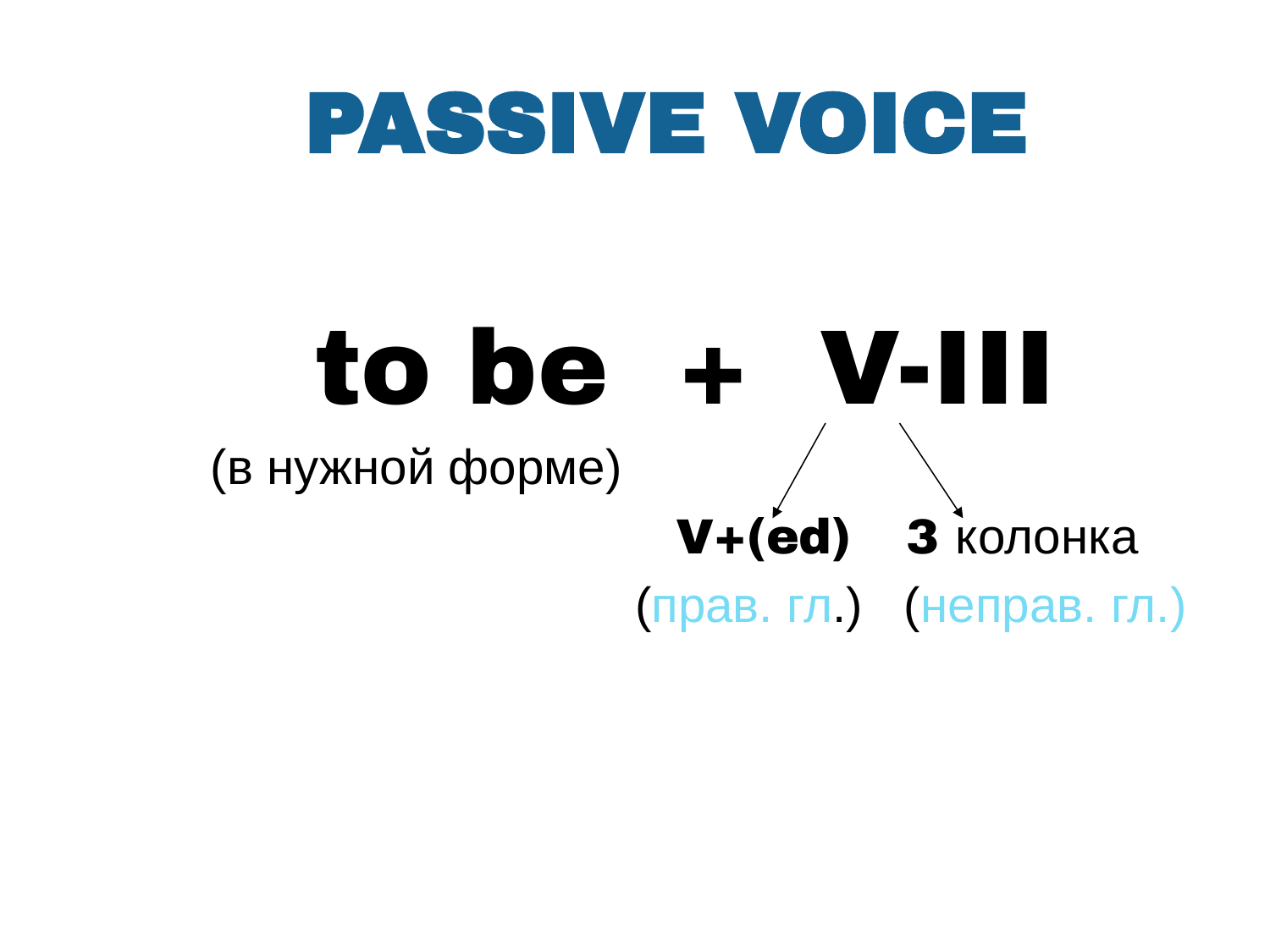

# PASSIVE VOICE

		to be  +  V-III
      (в нужной форме)
                                       V+(ed)    3 колонка
                                    (прав. гл.)   (неправ. гл.)